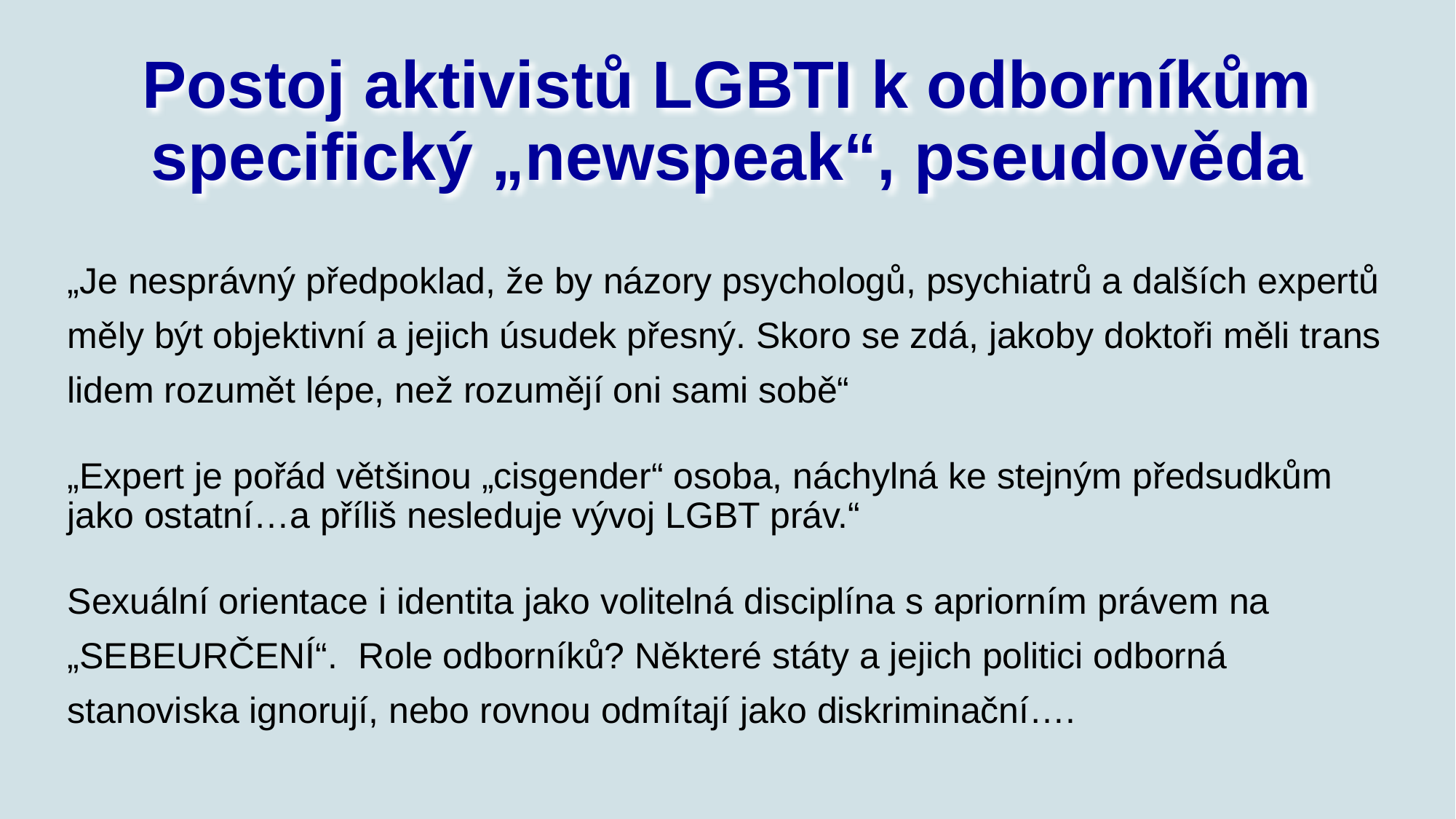

# Postoj aktivistů LGBTI k odborníkům specifický „newspeak“, pseudověda
„Je nesprávný předpoklad, že by názory psychologů, psychiatrů a dalších expertů
měly být objektivní a jejich úsudek přesný. Skoro se zdá, jakoby doktoři měli trans
lidem rozumět lépe, než rozumějí oni sami sobě“

„Expert je pořád většinou „cisgender“ osoba, náchylná ke stejným předsudkům jako ostatní…a příliš nesleduje vývoj LGBT práv.“

Sexuální orientace i identita jako volitelná disciplína s apriorním právem na
„SEBEURČENÍ“.  Role odborníků? Některé státy a jejich politici odborná
stanoviska ignorují, nebo rovnou odmítají jako diskriminační….